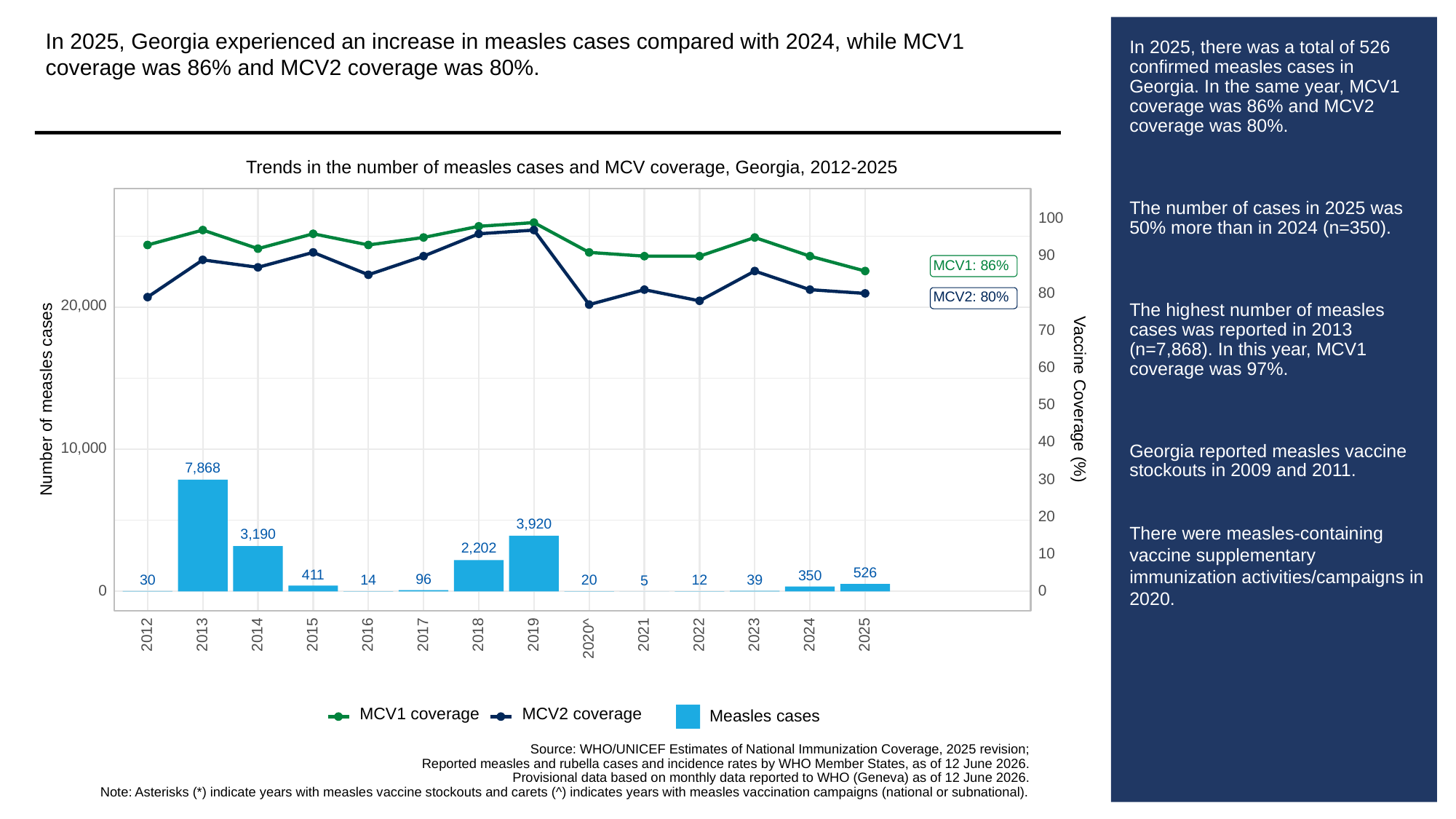

In 2025, Georgia experienced an increase in measles cases compared with 2024, while MCV1 coverage was 86% and MCV2 coverage was 80%.
# In 2025, there was a total of 526 confirmed measles cases in Georgia. In the same year, MCV1 coverage was 86% and MCV2 coverage was 80%.

The number of cases in 2025 was 50% more than in 2024 (n=350).

The highest number of measles cases was reported in 2013 (n=7,868). In this year, MCV1 coverage was 97%.

Georgia reported measles vaccine stockouts in 2009 and 2011.

There were measles-containing vaccine supplementary immunization activities/campaigns in 2020.

Trends in the number of measles cases and MCV coverage, Georgia, 2012-2025

100

90

MCV1: 86%

80

MCV2: 80%

20,000

70
60

Vaccine Coverage (%)
Number of measles cases
50
40
10,000

7,868
30

20
3,920

3,190

2,202

10

526
411
350
96
39
30
20
14
12
5

0
0

2013
2023
2012
2014
2015
2016
2017
2018
2019
2021
2022
2024
2025
2020^

MCV1 coverage
MCV2 coverage
Measles cases

Source: WHO/UNICEF Estimates of National Immunization Coverage, 2025 revision;
Reported measles and rubella cases and incidence rates by WHO Member States, as of 12 June 2026.
Provisional data based on monthly data reported to WHO (Geneva) as of 12 June 2026.
Note: Asterisks (*) indicate years with measles vaccine stockouts and carets (^) indicates years with measles vaccination campaigns (national or subnational).